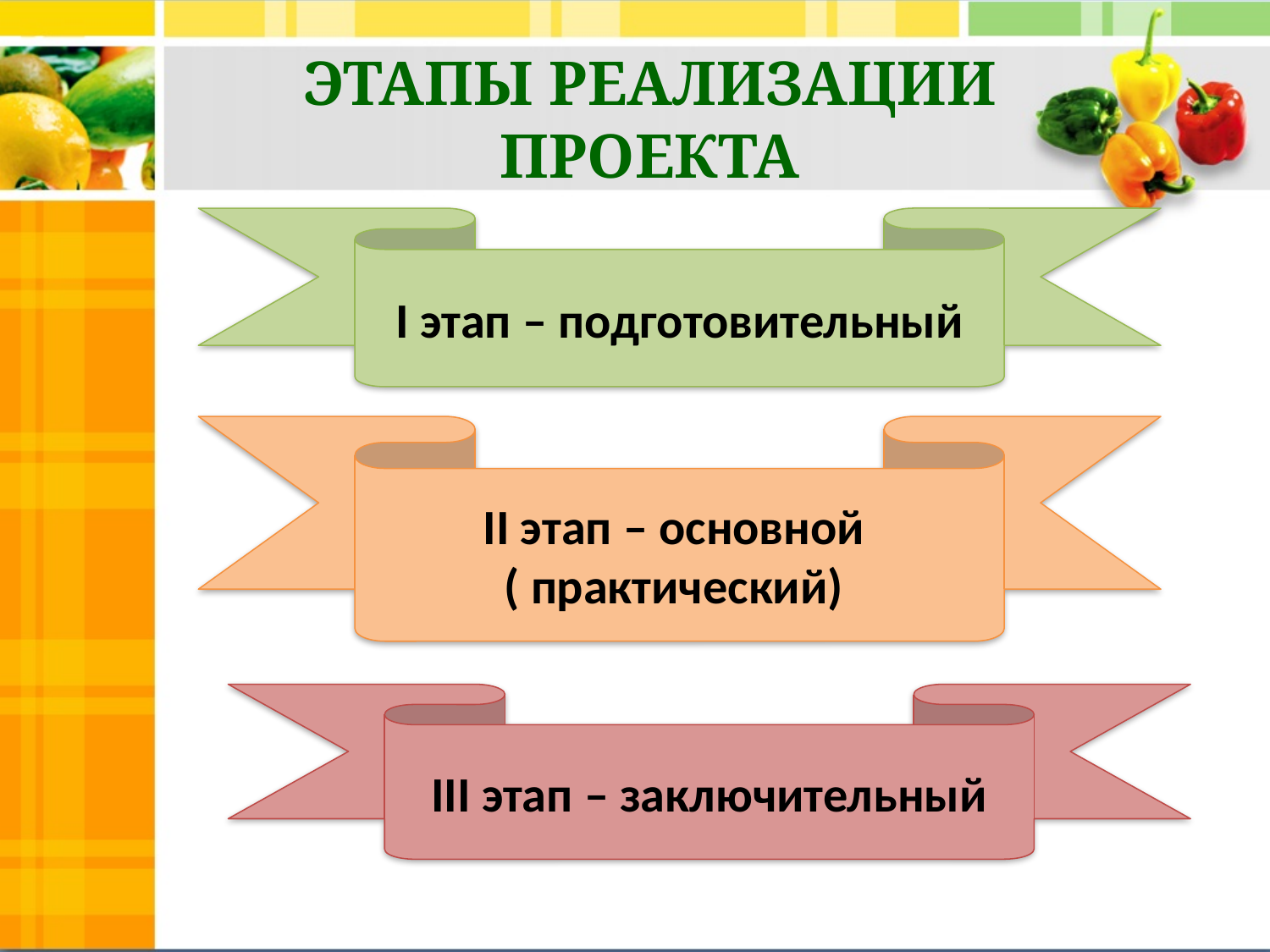

# ЭТАПЫ РЕАЛИЗАЦИИ ПРОЕКТА
I этап – подготовительный
II этап – основной
( практический)
III этап – заключительный